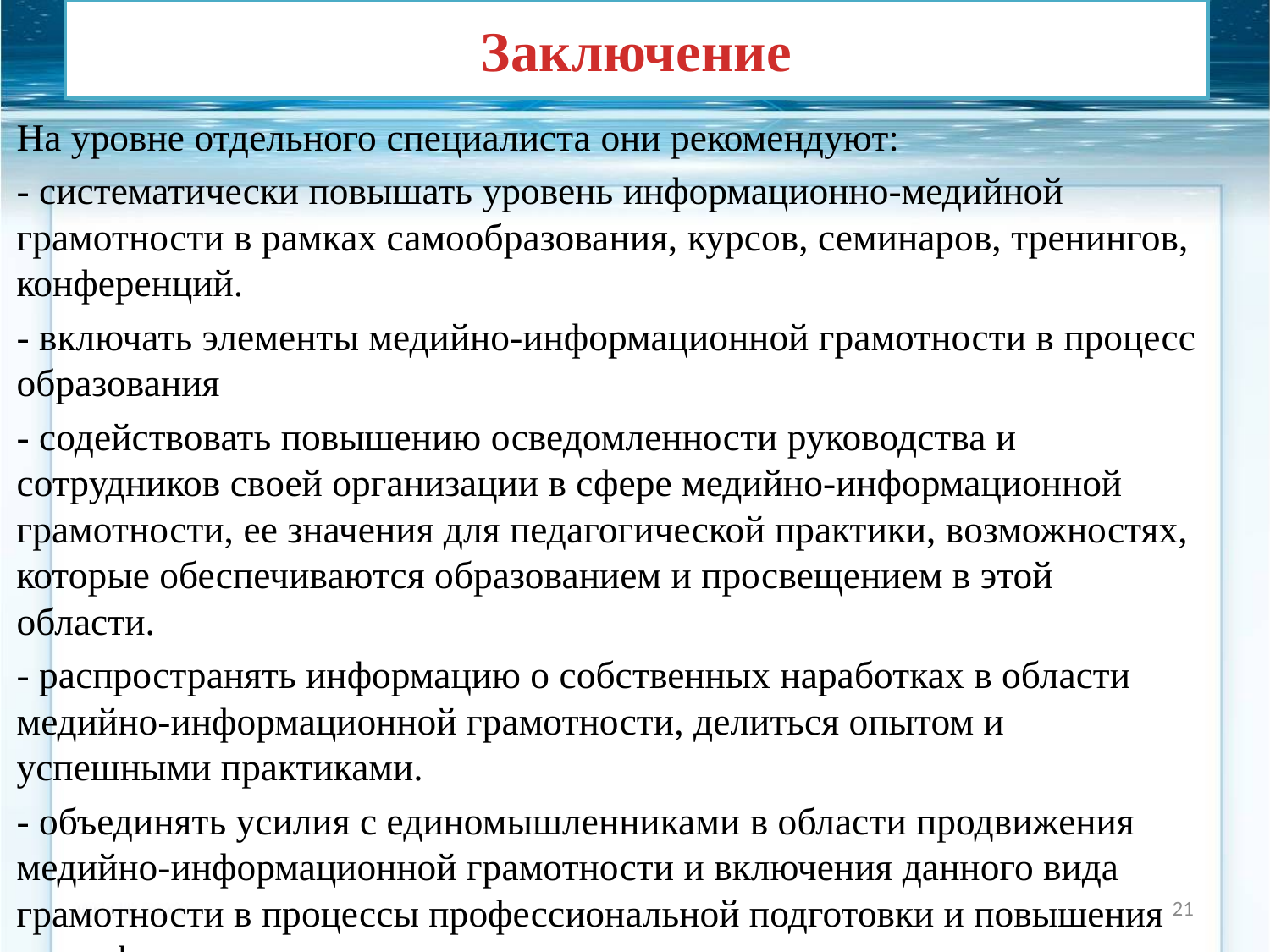

# Заключение
На уровне отдельного специалиста они рекомендуют:
- систематически повышать уровень информационно-медийной грамотности в рамках самообразования, курсов, семинаров, тренингов, конференций.
- включать элементы медийно-информационной грамотности в процесс образования
- содействовать повышению осведомленности руководства и сотрудников своей организации в сфере медийно-информационной грамотности, ее значения для педагогической практики, возможностях, которые обеспечиваются образованием и просвещением в этой области.
- распространять информацию о собственных наработках в области медийно-информационной грамотности, делиться опытом и успешными практиками.
- объединять усилия с единомышленниками в области продвижения медийно-информационной грамотности и включения данного вида грамотности в процессы профессиональной подготовки и повышения квалификации педагогов.
21